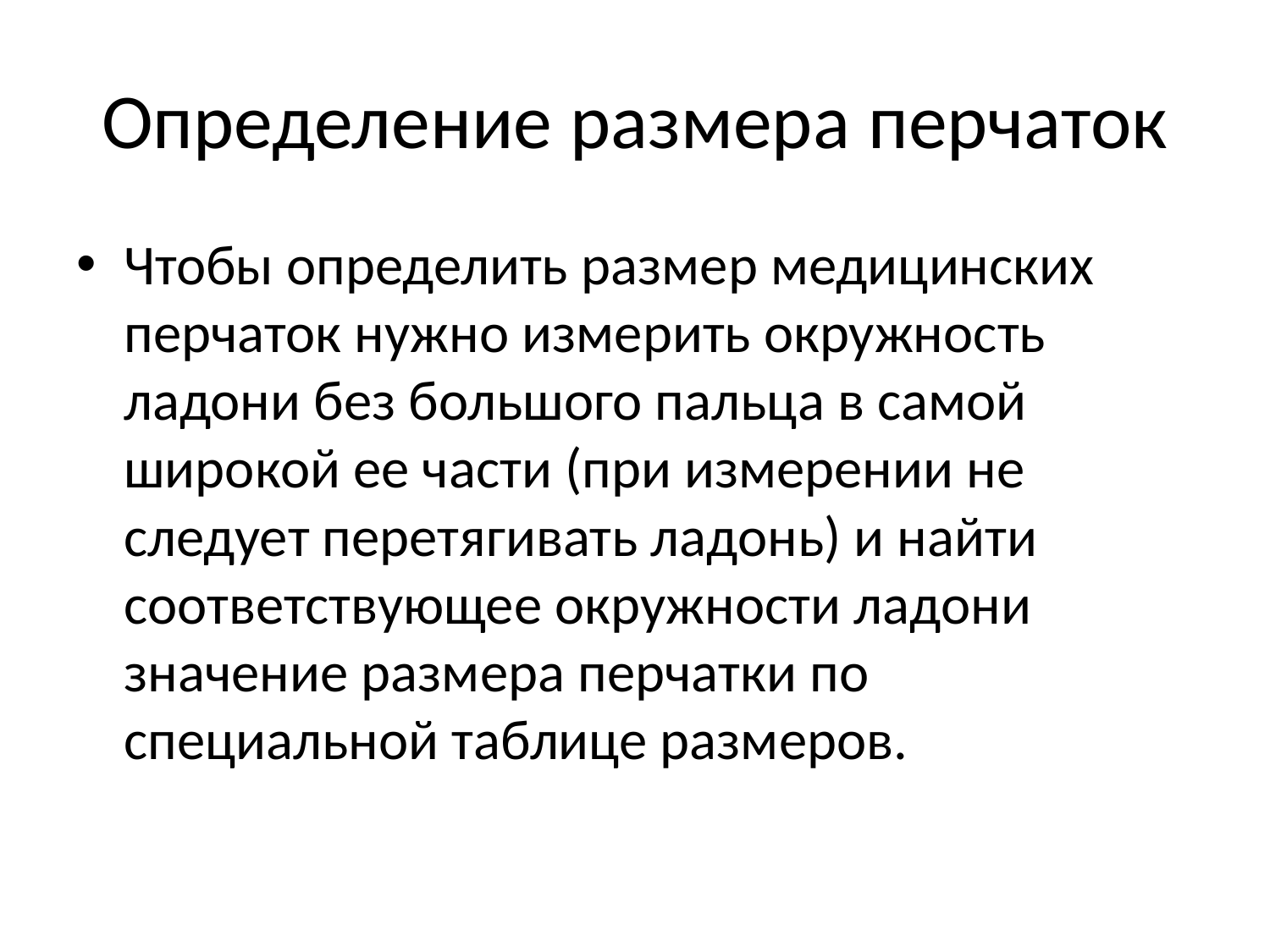

# Определение размера перчаток
Чтобы определить размер медицинских перчаток нужно измерить окружность ладони без большого пальца в самой широкой ее части (при измерении не следует перетягивать ладонь) и найти соответствующее окружности ладони значение размера перчатки по специальной таблице размеров.